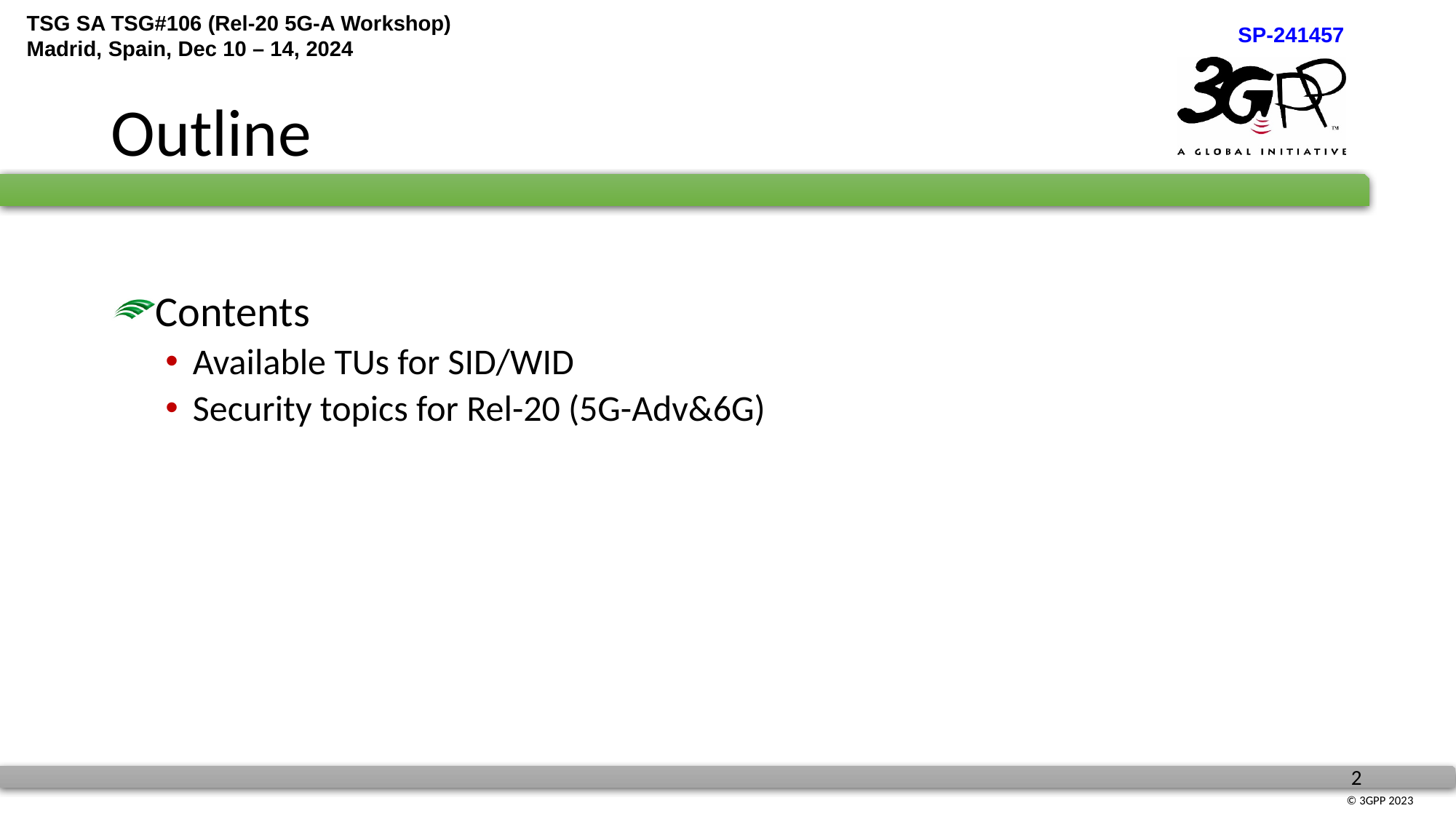

# Outline

Contents
Available TUs for SID/WID
Security topics for Rel-20 (5G-Adv&6G)